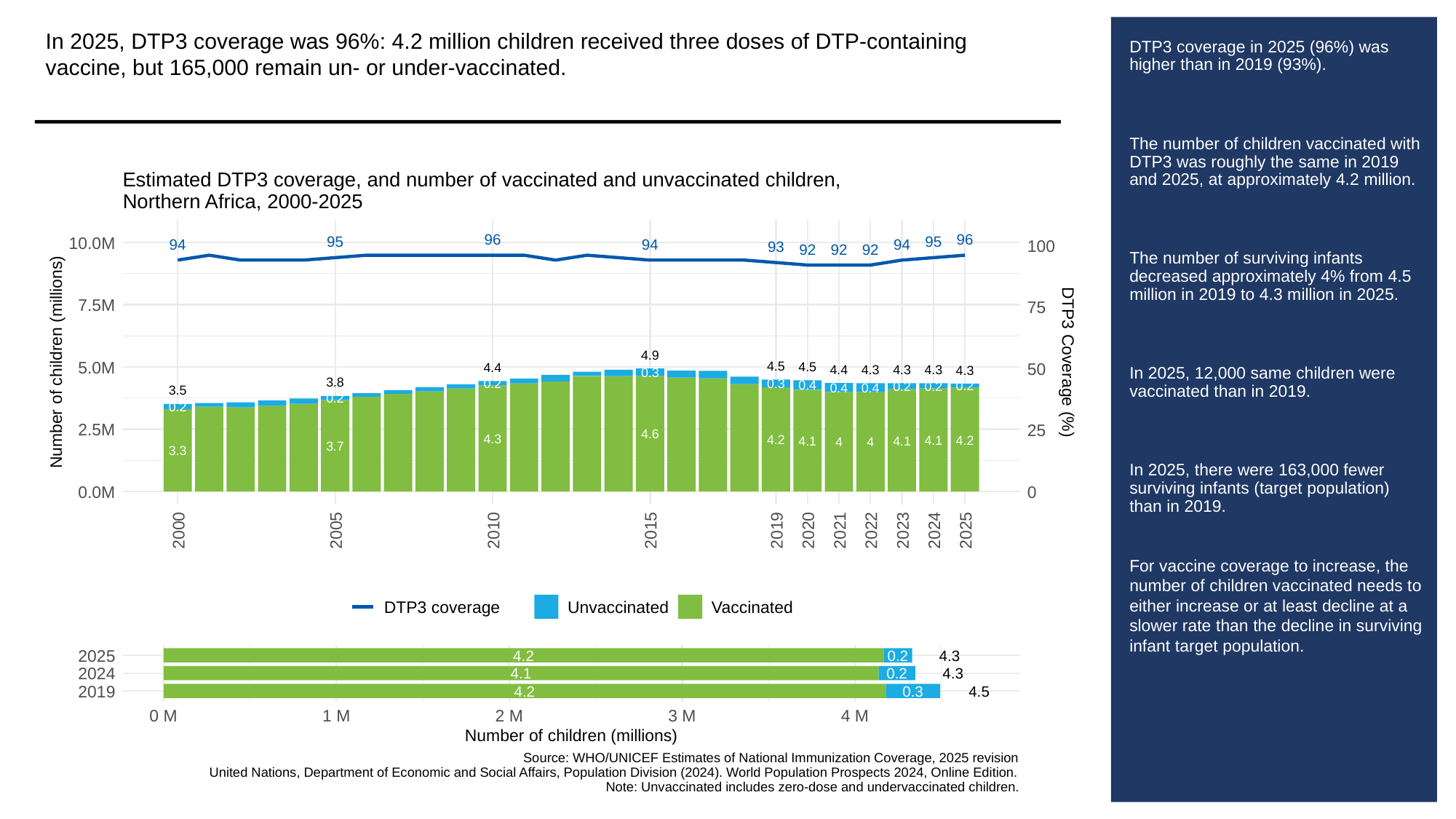

In 2025, DTP3 coverage was 96%: 4.2 million children received three doses of DTP-containing vaccine, but 165,000 remain un- or under-vaccinated.
# DTP3 coverage in 2025 (96%) was higher than in 2019 (93%).

The number of children vaccinated with DTP3 was roughly the same in 2019 and 2025, at approximately 4.2 million.

The number of surviving infants decreased approximately 4% from 4.5 million in 2019 to 4.3 million in 2025.

In 2025, 12,000 same children were vaccinated than in 2019.

In 2025, there were 163,000 fewer surviving infants (target population) than in 2019.

For vaccine coverage to increase, the number of children vaccinated needs to either increase or at least decline at a slower rate than the decline in surviving infant target population.

Estimated DTP3 coverage, and number of vaccinated and unvaccinated children,
Northern Africa, 2000-2025

96
96
95
95
10.0M
94
94
94
100
93

92
92
92

7.5M
75

4.9
Number of children (millions)
DTP3 Coverage (%)
5.0M
4.5
4.5
50
4.4
4.4
4.3
4.3
4.3
4.3

0.3

3.8

0.2

0.3

0.4
0.2

0.2

0.2
0.4
0.4

3.5

0.2

0.2

2.5M
25
4.6

4.3
4.2
4.2
4.1
4.1
4.1
4
4
3.7
3.3

0.0M
0

2000
2005
2010
2015
2019
2020
2021
2022
2023
2024
2025

DTP3 coverage
Unvaccinated
Vaccinated

2025
4.2
0.2
4.3

2024
4.1
0.2
4.3

2019
4.2
0.3
4.5

0 M
1 M
2 M
3 M
4 M
Number of children (millions)
Source: WHO/UNICEF Estimates of National Immunization Coverage, 2025 revision
United Nations, Department of Economic and Social Affairs, Population Division (2024). World Population Prospects 2024, Online Edition.
Note: Unvaccinated includes zero-dose and undervaccinated children.